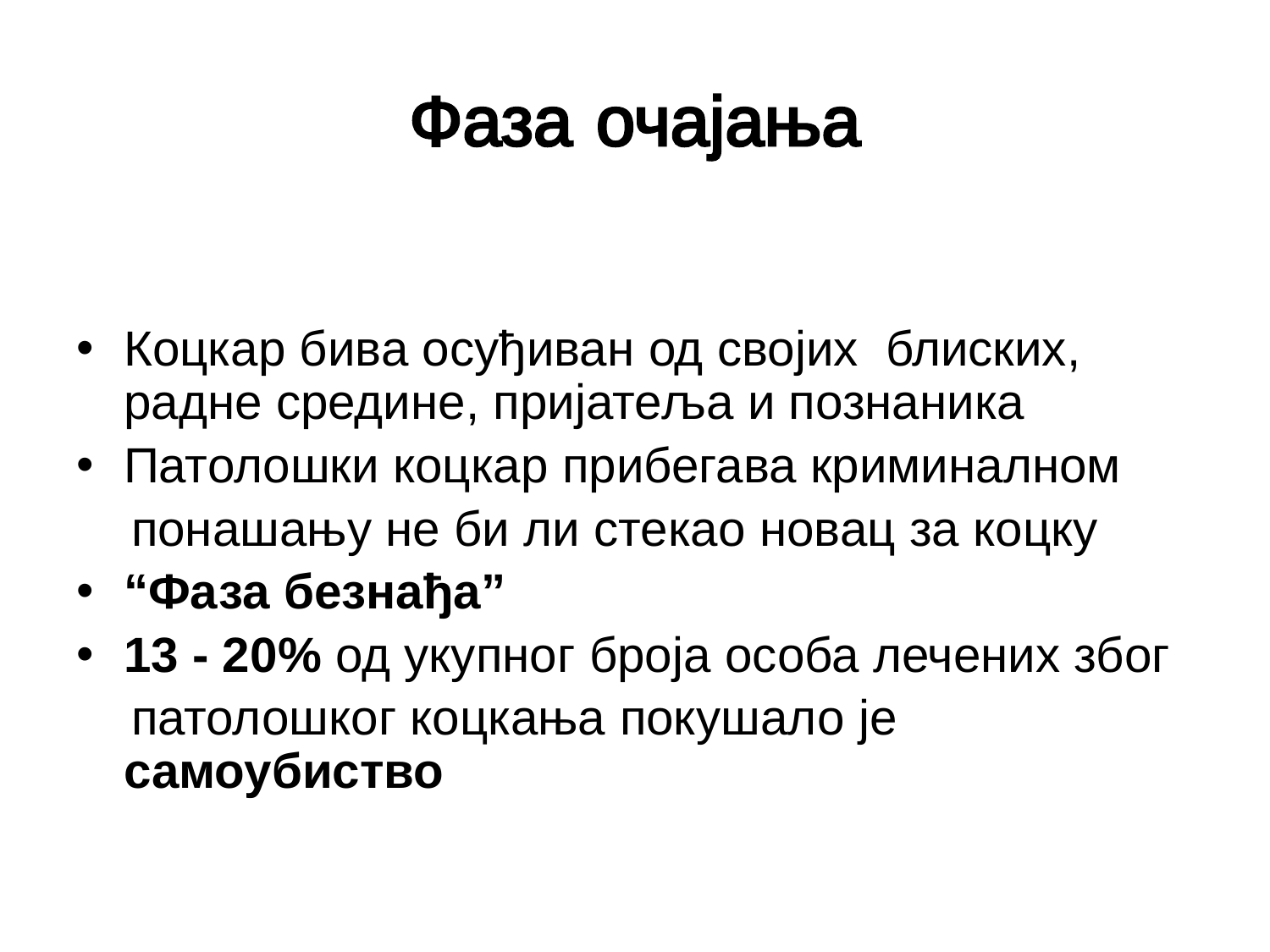

# Фаза очајања
Коцкар бива осуђиван од својих  блиских, радне средине, пријатеља и познаника
Патолошки коцкар прибегава криминалном
    понашању не би ли стекао новац за коцку
“Фаза безнађа”
13 - 20% од укупног броја особа лечених због
    патолошког коцкања покушало је самоубиство